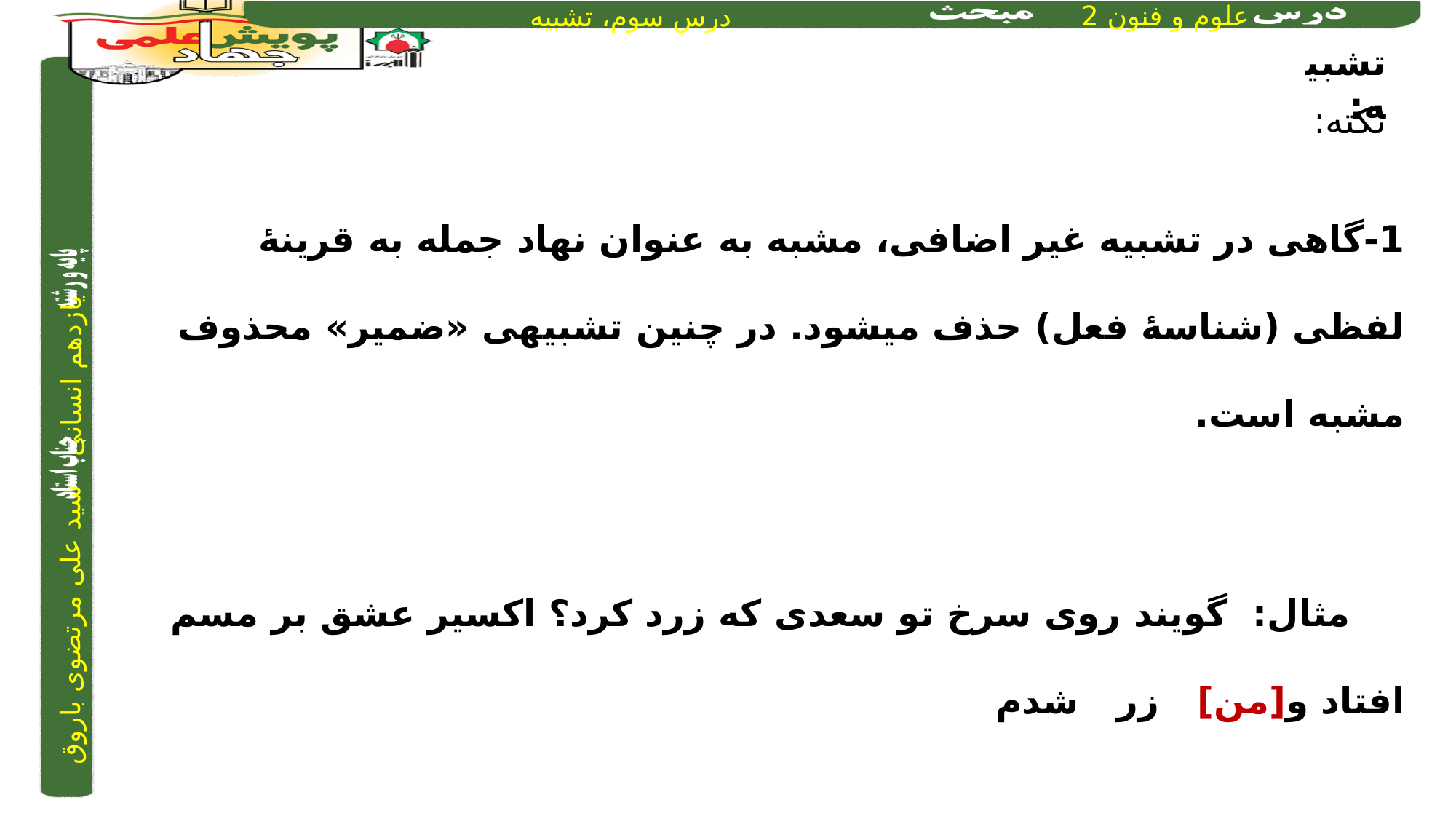

تشبیه:
نکته:
1-گاهی در تشبیه غیر اضافی، مشبه به عنوان نهاد جمله به قرینۀ لفظی (شناسۀ فعل) حذف می­شود. در چنین تشبیهی «ضمیر» محذوف مشبه است.

مثال:  گویند روی سرخ تو سعدی که زرد کرد؟	 اکسیر عشق بر مسم افتاد و[من]   زر   شدم